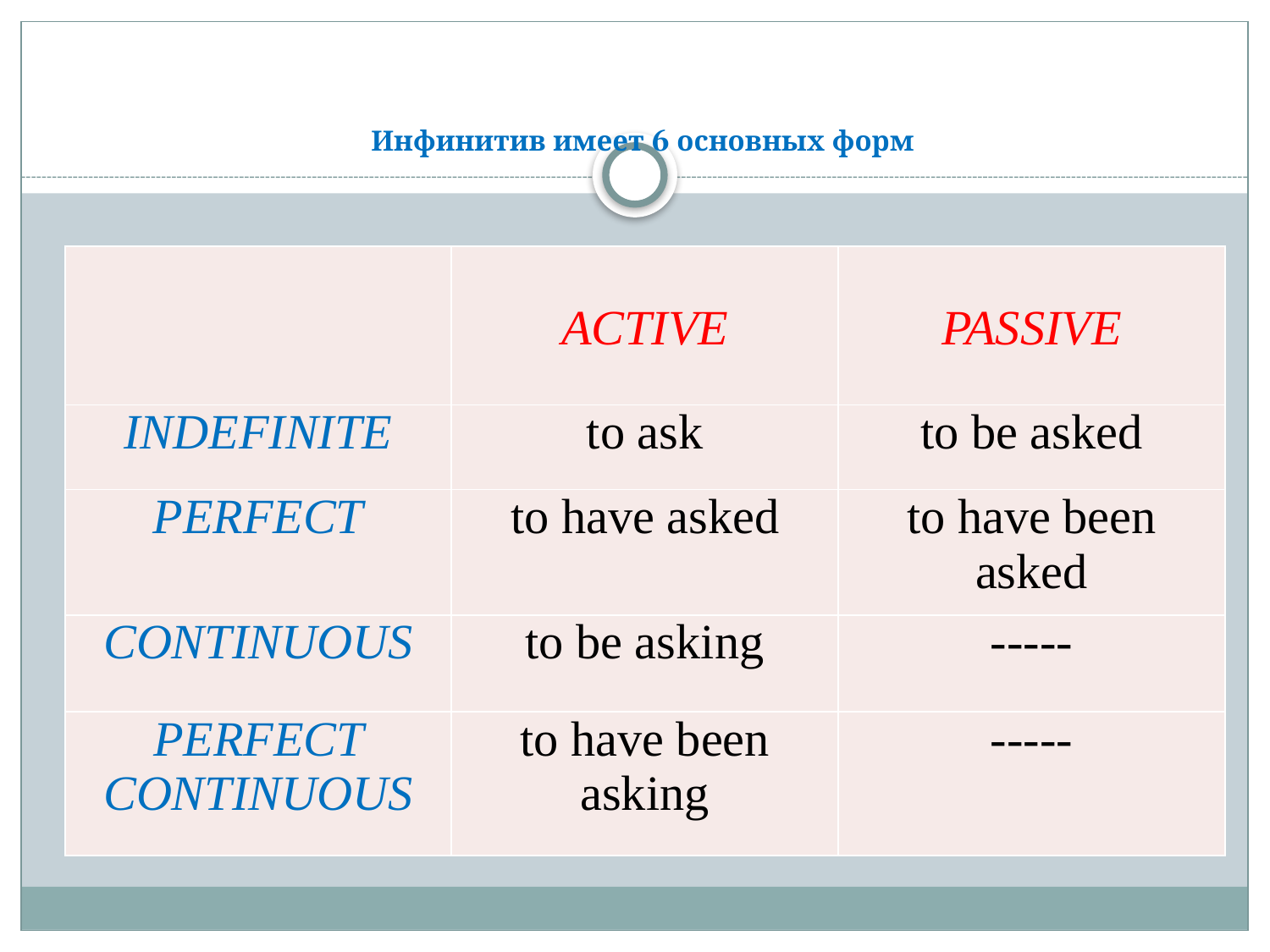

# Инфинитив имеет 6 основных форм
|  | ACTIVE | PASSIVE |
| --- | --- | --- |
| INDEFINITE | to ask | to be asked |
| PERFECT | to have asked | to have been asked |
| CONTINUOUS | to be asking | ----- |
| PERFECT CONTINUOUS | to have been asking | ----- |